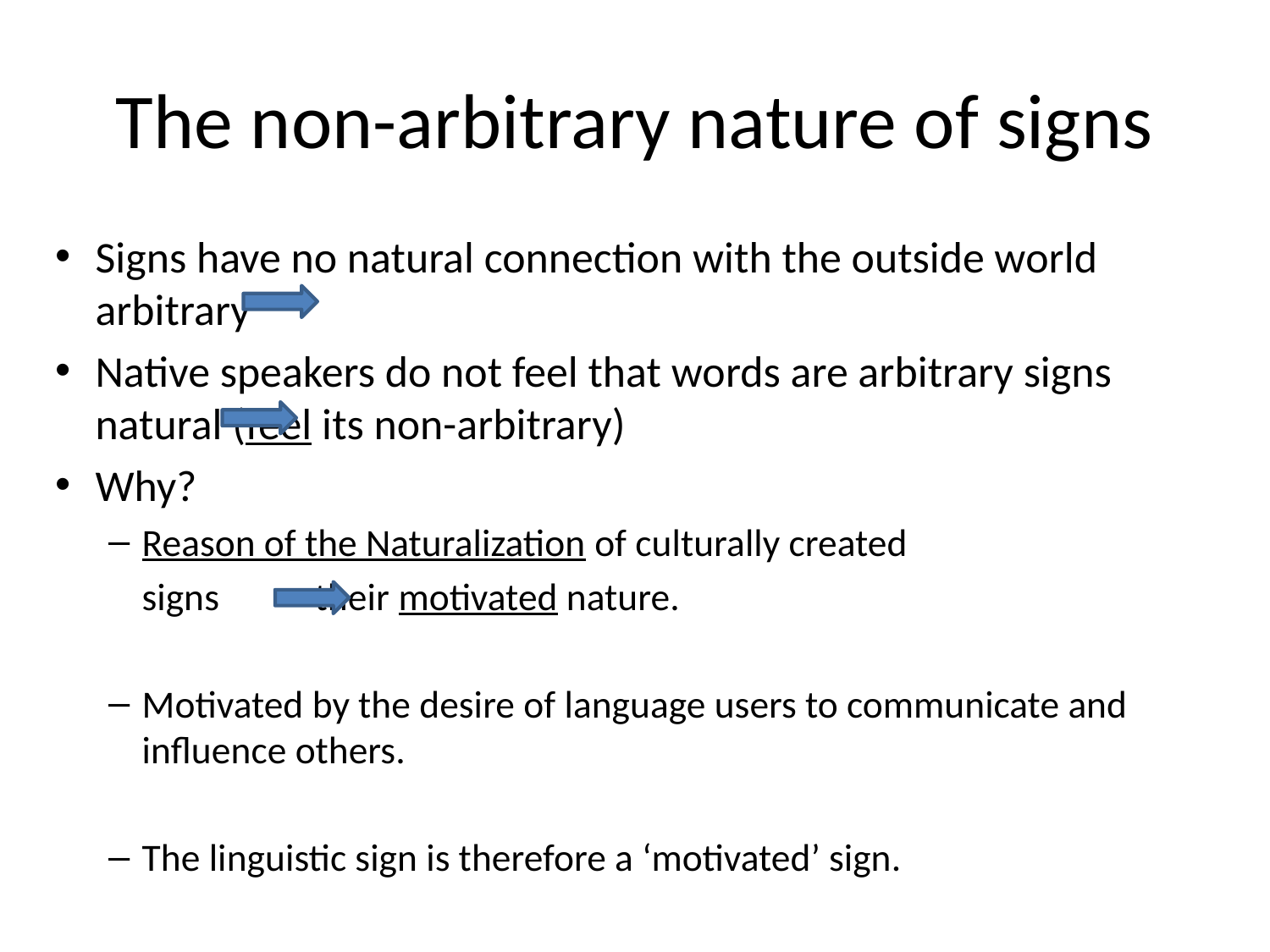

# The non-arbitrary nature of signs
Signs have no natural connection with the outside world          arbitrary
Native speakers do not feel that words are arbitrary signs         natural (feel its non-arbitrary)
Why?
Reason of the Naturalization of culturally created
	signs           their motivated nature.

Motivated by the desire of language users to communicate and influence others.

The linguistic sign is therefore a ‘motivated’ sign.